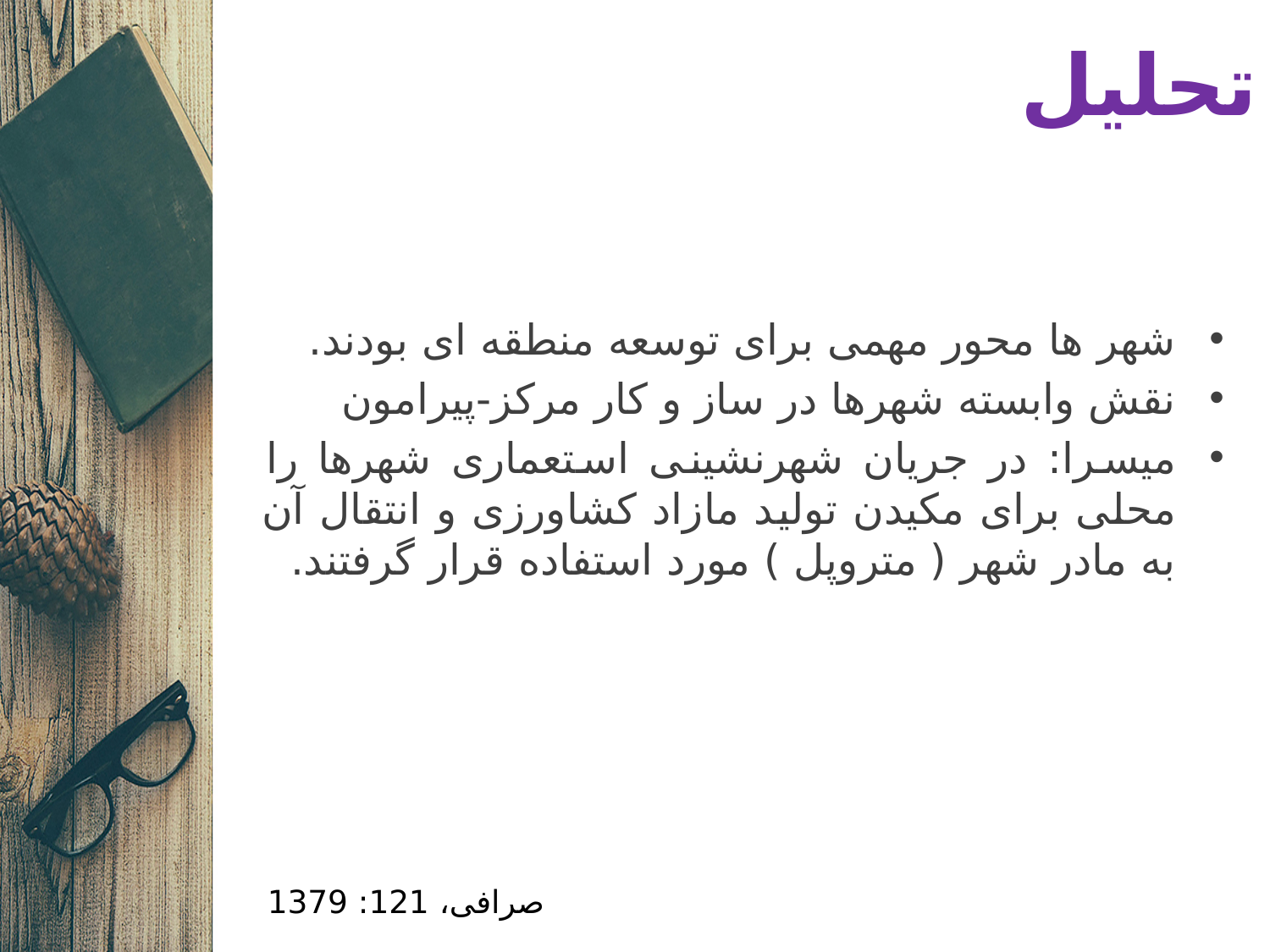

# تحلیل
شهر ها محور مهمی برای توسعه منطقه ای بودند.
نقش وابسته شهرها در ساز و کار مرکز-پیرامون
میسرا: در جریان شهرنشینی استعماری شهرها را محلی برای مکیدن تولید مازاد کشاورزی و انتقال آن به مادر شهر ( متروپل ) مورد استفاده قرار گرفتند.
صرافی، 121: 1379